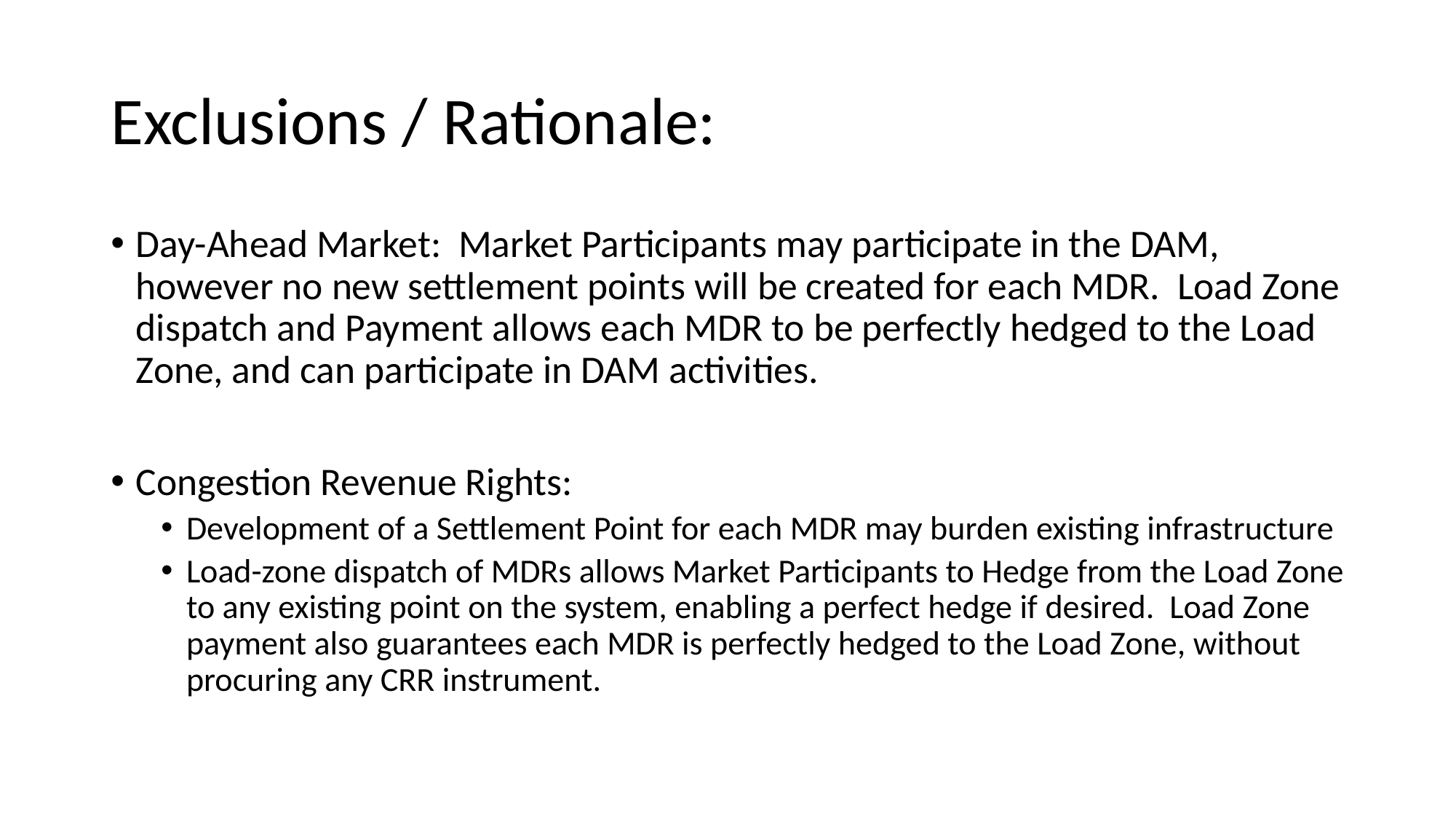

# Exclusions / Rationale:
Day-Ahead Market:  Market Participants may participate in the DAM, however no new settlement points will be created for each MDR.  Load Zone dispatch and Payment allows each MDR to be perfectly hedged to the Load Zone, and can participate in DAM activities.

Congestion Revenue Rights:
Development of a Settlement Point for each MDR may burden existing infrastructure
Load-zone dispatch of MDRs allows Market Participants to Hedge from the Load Zone to any existing point on the system, enabling a perfect hedge if desired.  Load Zone payment also guarantees each MDR is perfectly hedged to the Load Zone, without procuring any CRR instrument.